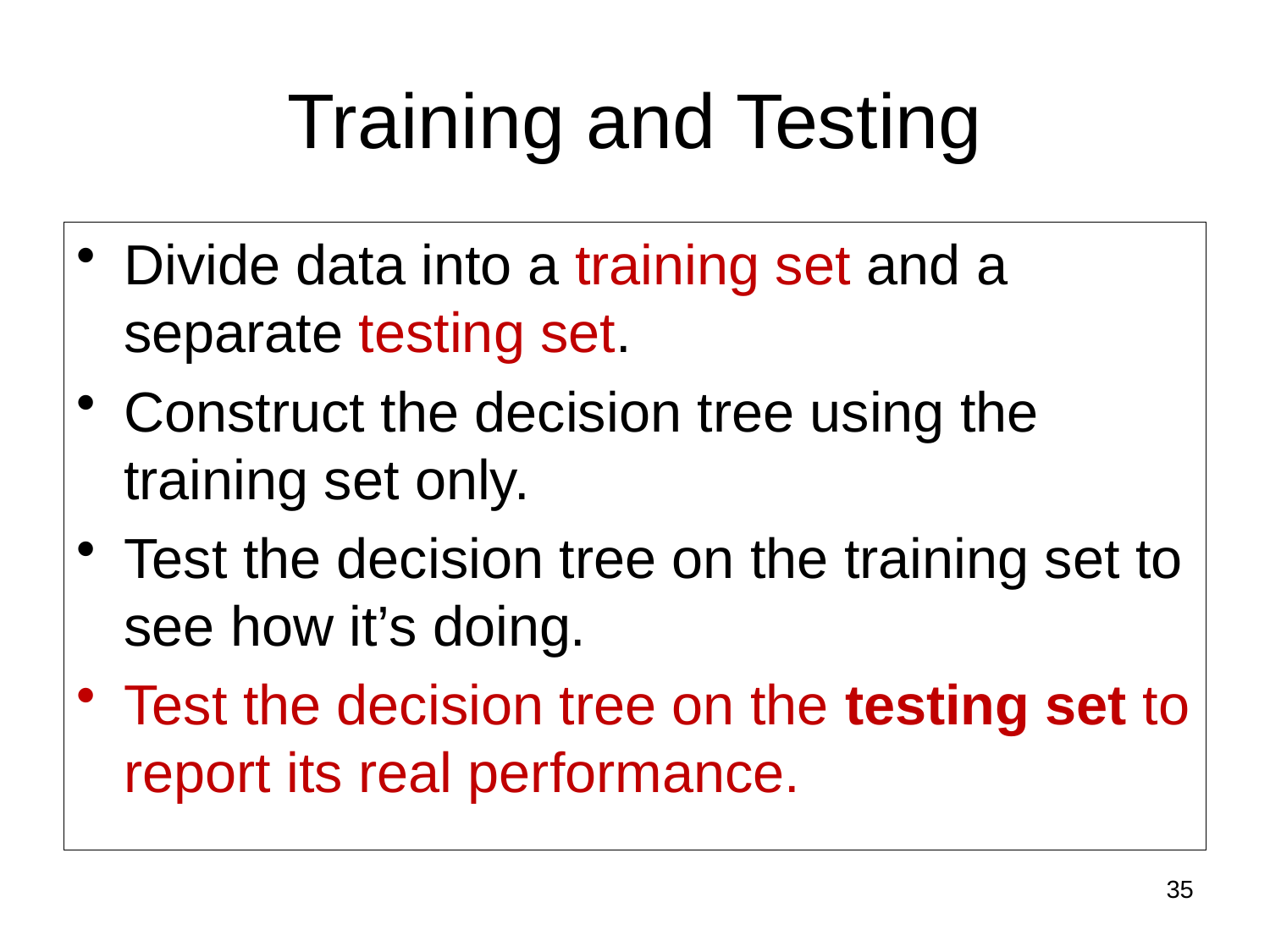

# Training and Testing
Divide data into a training set and a separate testing set.
Construct the decision tree using the training set only.
Test the decision tree on the training set to see how it’s doing.
Test the decision tree on the testing set to report its real performance.
35